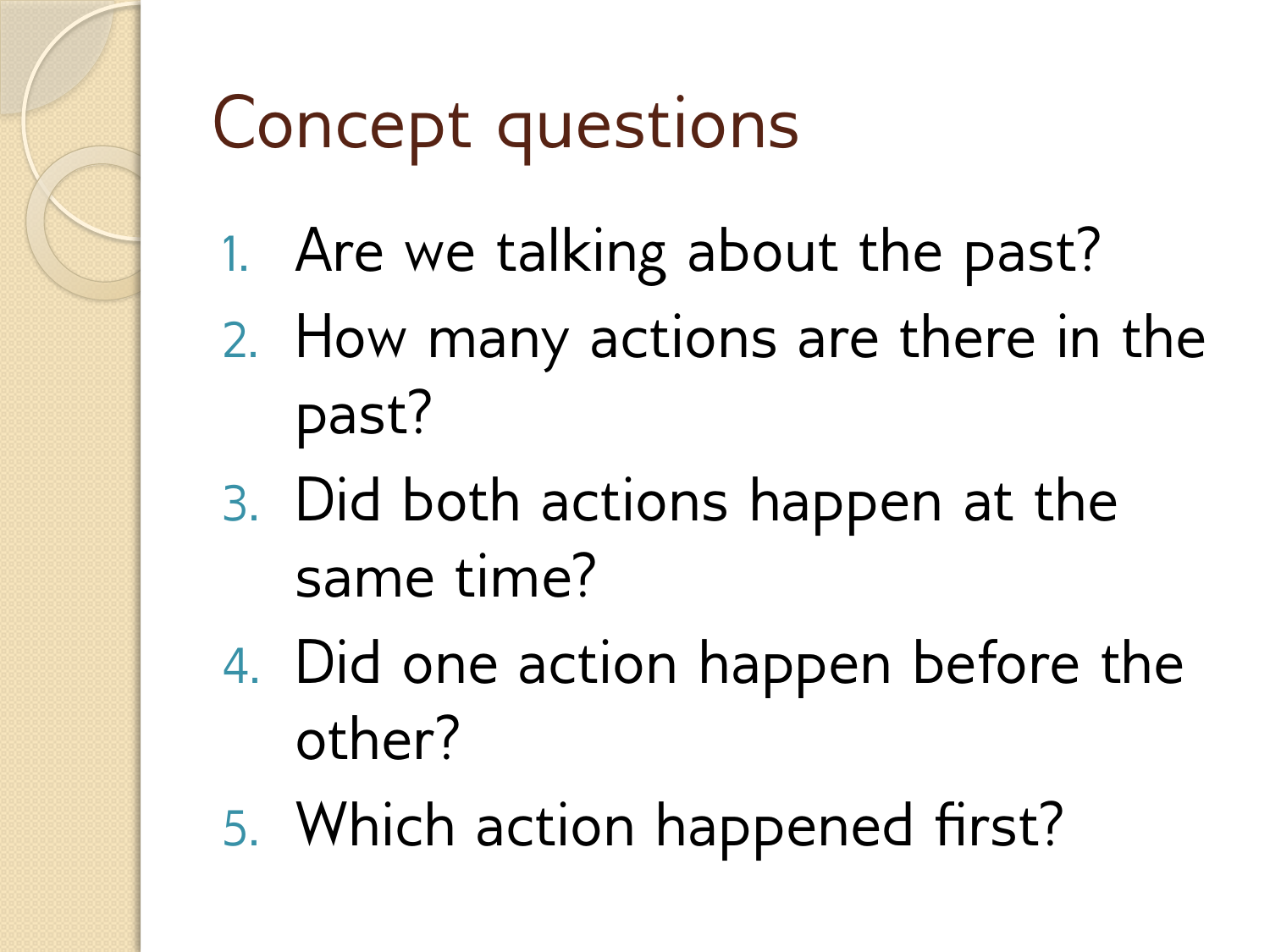

# Concept questions
Are we talking about the past?
How many actions are there in the past?
Did both actions happen at the same time?
Did one action happen before the other?
Which action happened first?